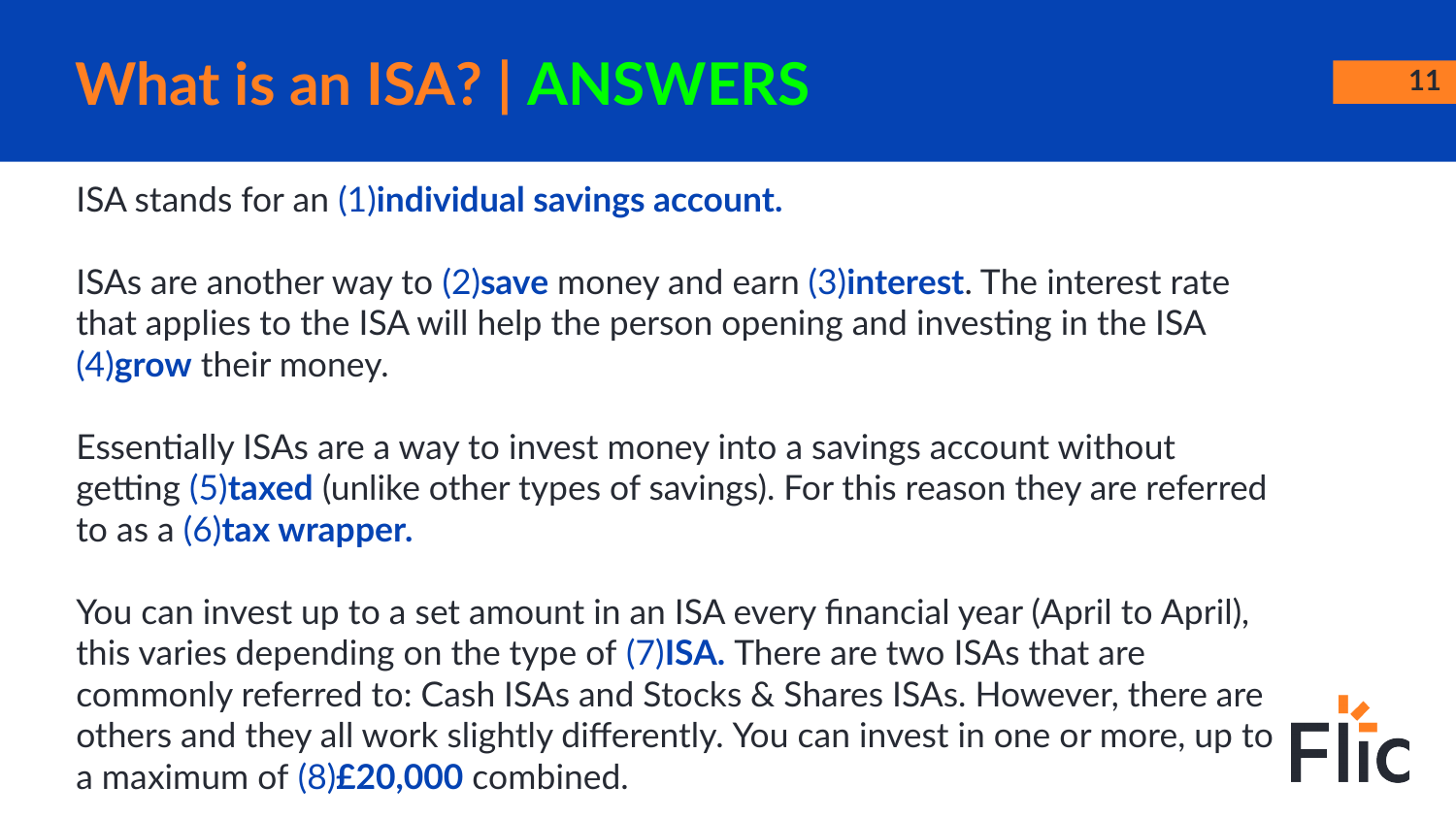

# What is an ISA? | ANSWERS

11
ISA stands for an (1)individual savings account.

ISAs are another way to (2)save money and earn (3)interest. The interest rate that applies to the ISA will help the person opening and investing in the ISA (4)grow their money.

Essentially ISAs are a way to invest money into a savings account without getting (5)taxed (unlike other types of savings). For this reason they are referred to as a (6)tax wrapper.

You can invest up to a set amount in an ISA every financial year (April to April), this varies depending on the type of (7)ISA. There are two ISAs that are commonly referred to: Cash ISAs and Stocks & Shares ISAs. However, there are others and they all work slightly differently. You can invest in one or more, up to a maximum of (8)£20,000 combined.